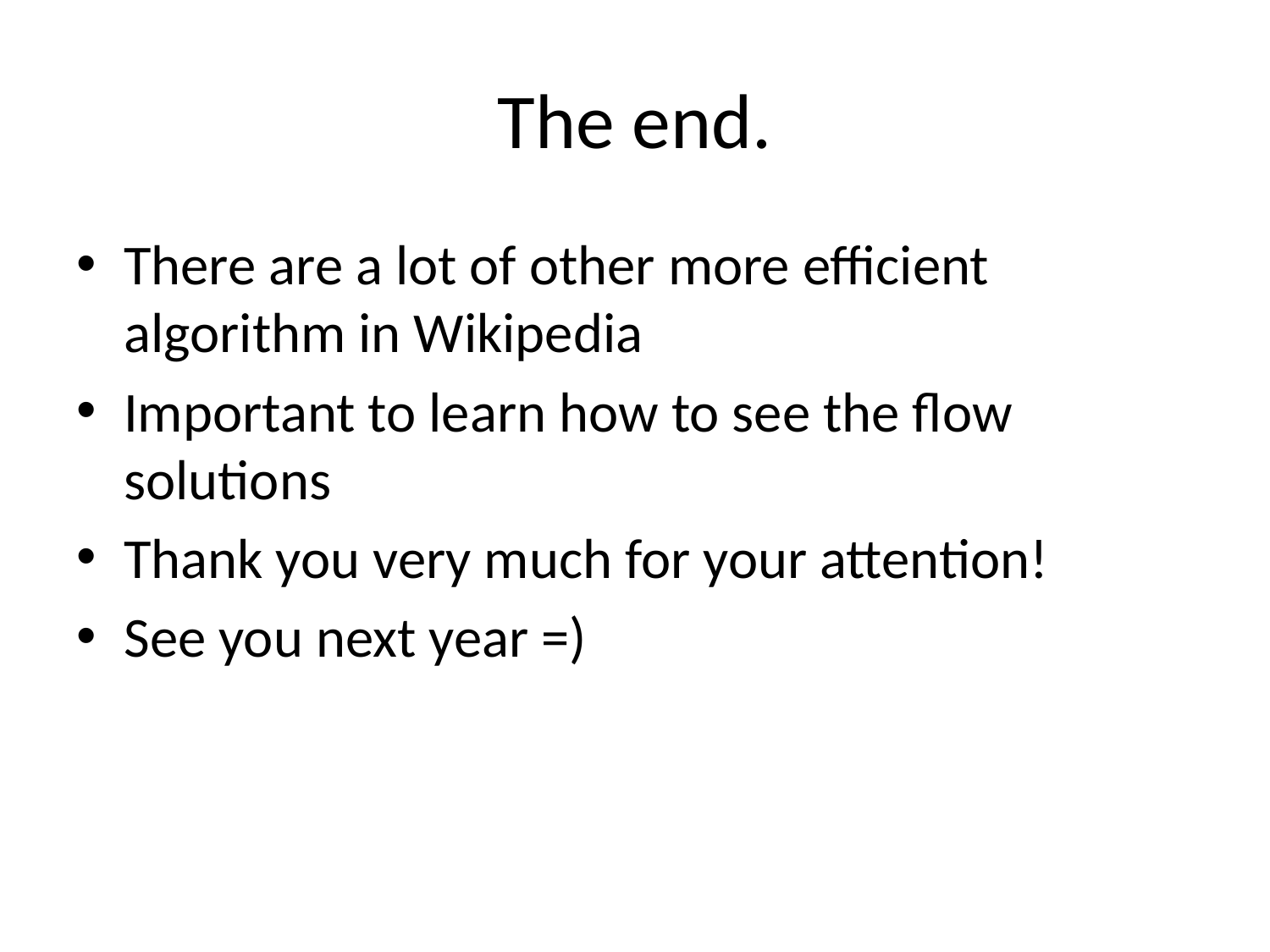

# The end.
There are a lot of other more efficient algorithm in Wikipedia
Important to learn how to see the flow solutions
Thank you very much for your attention!
See you next year =)